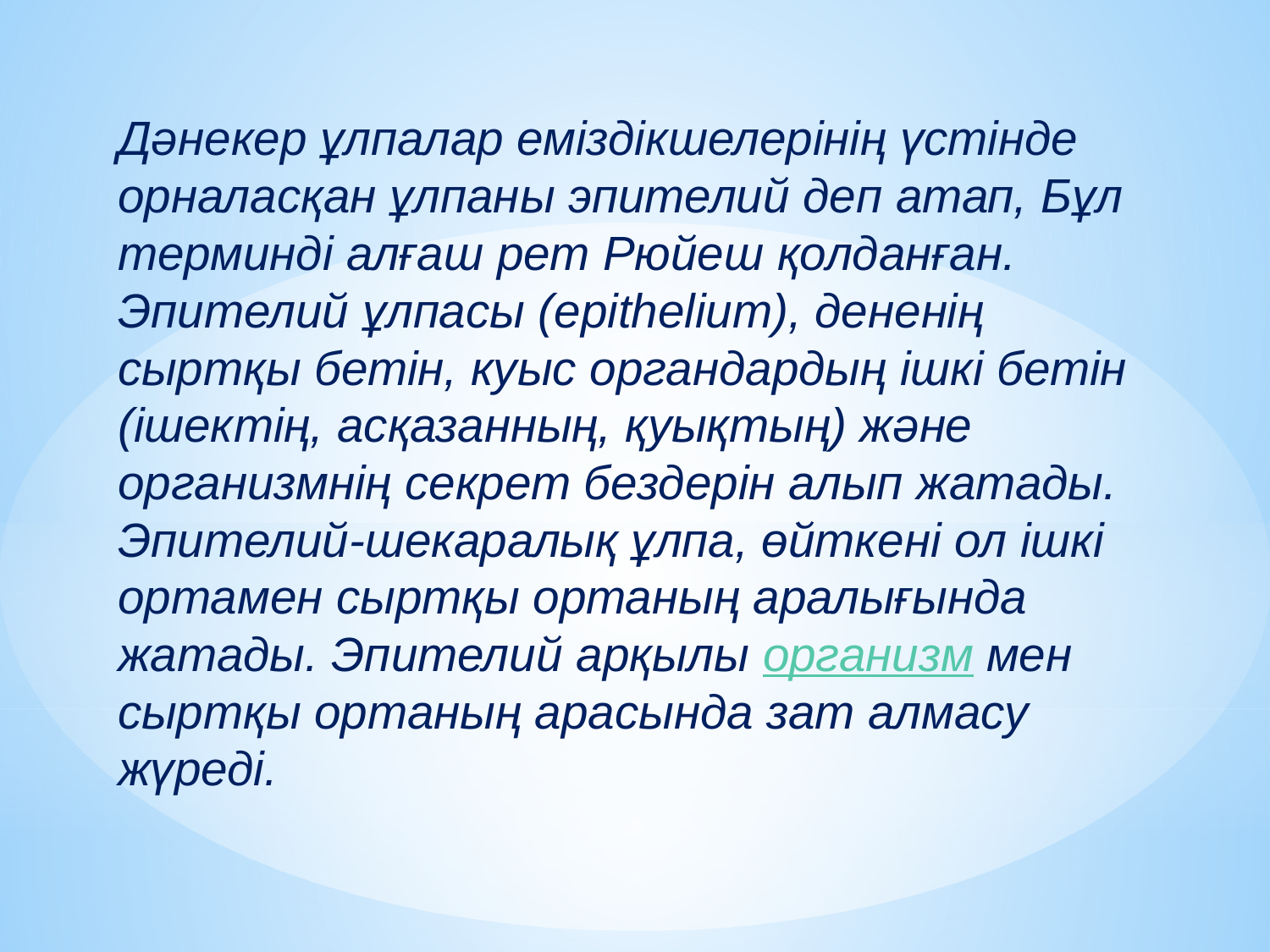

Дәнекер ұлпалар еміздікшелерінің үстінде орналасқан ұлпаны эпителий деп атап, Бұл терминді алғаш рет Рюйеш қолданған. Эпителий ұлпасы (epithelium), дененің сыртқы бетін, куыс органдардың ішкі бетін (ішектің, асқазанның, қуықтың) және организмнің секрет бездерін алып жатады.
Эпителий-шекаралық ұлпа, өйткені ол ішкі ортамен сыртқы ортаның аралығында жатады. Эпителий арқылы организм мен сыртқы ортаның арасында зат алмасу жүреді.